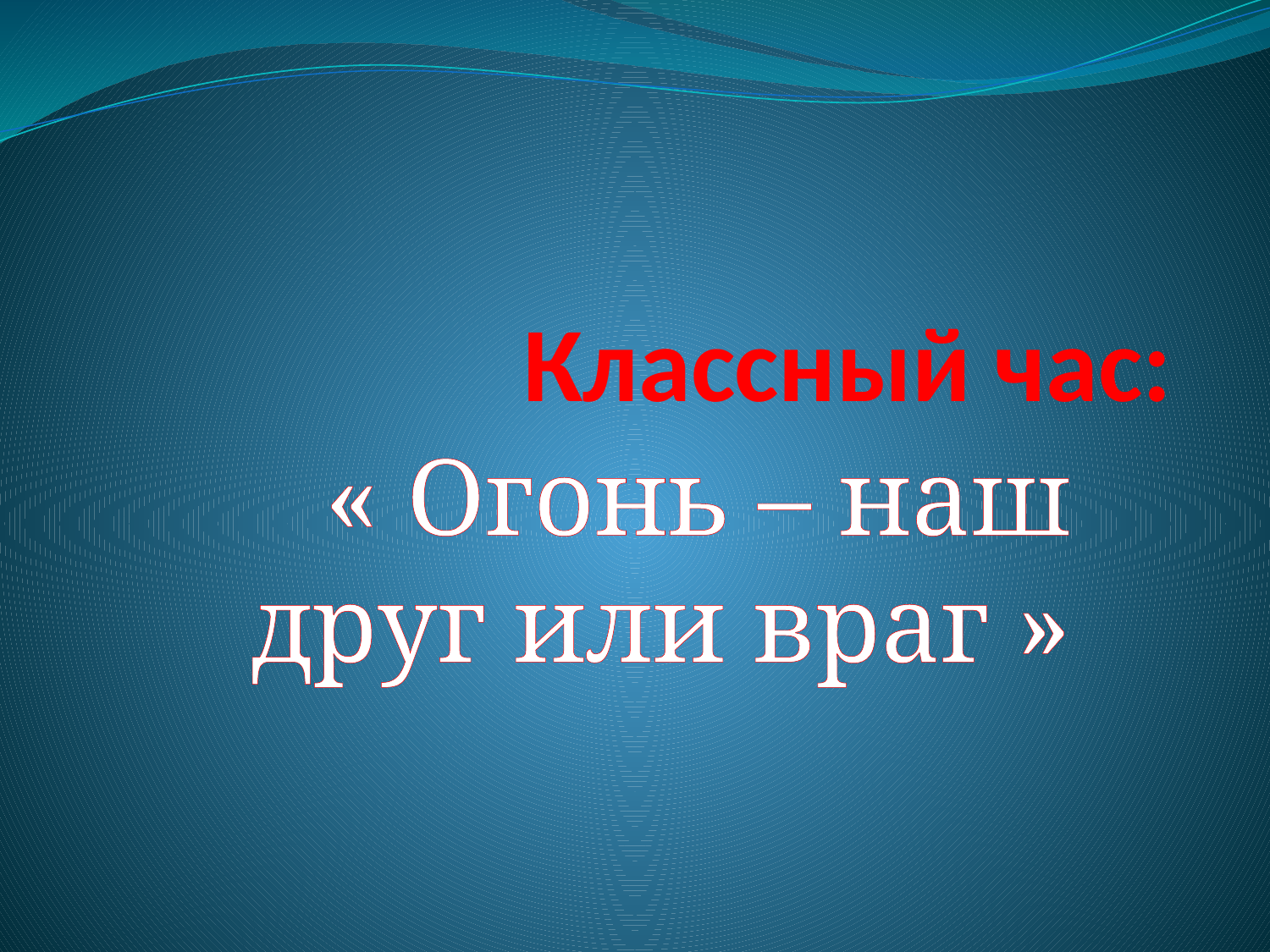

# Классный час:
« Огонь – наш друг или враг »